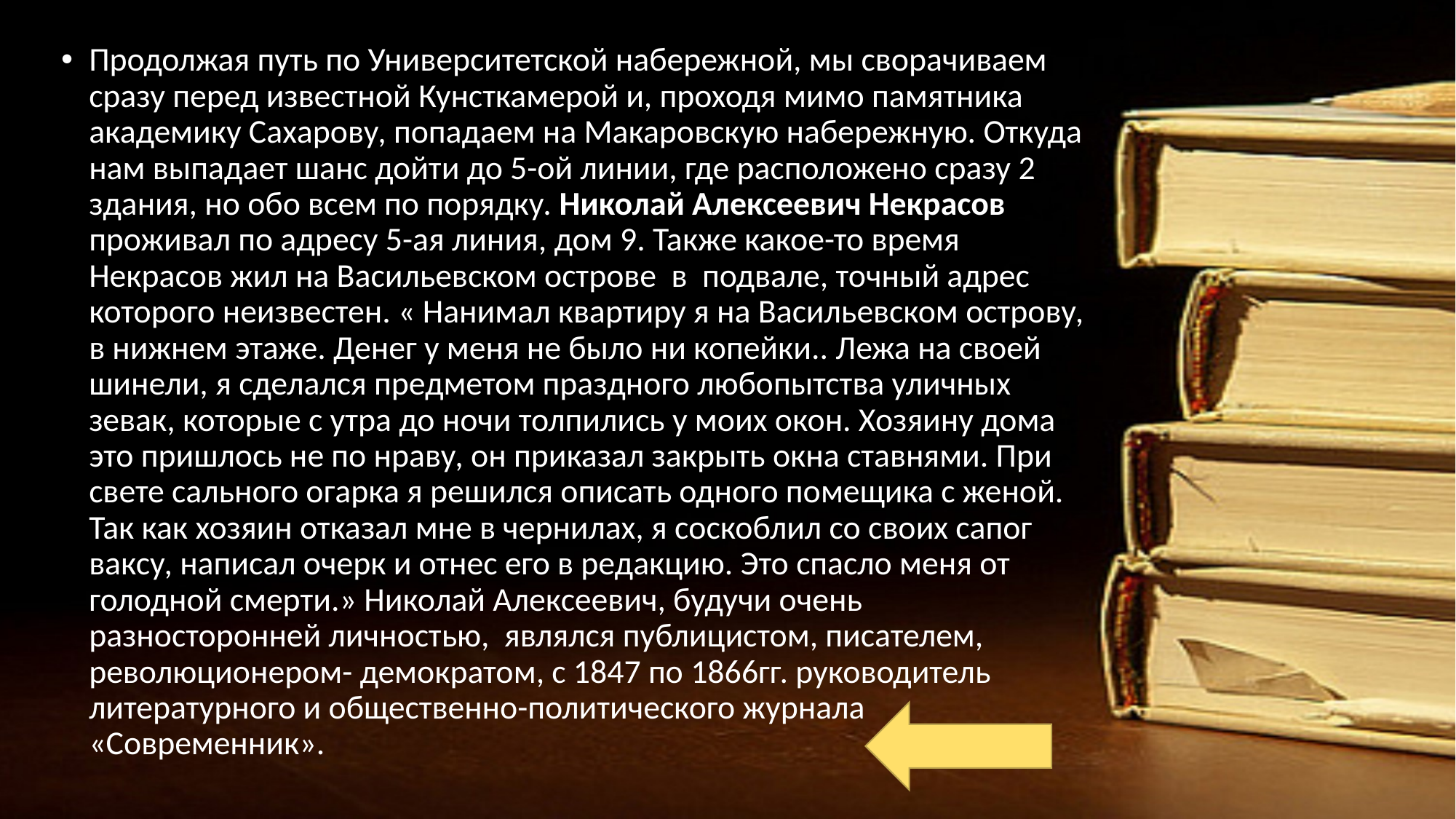

Продолжая путь по Университетской набережной, мы сворачиваем сразу перед известной Кунсткамерой и, проходя мимо памятника академику Сахарову, попадаем на Макаровскую набережную. Откуда нам выпадает шанс дойти до 5-ой линии, где расположено сразу 2 здания, но обо всем по порядку. Николай Алексеевич Некрасов проживал по адресу 5-ая линия, дом 9. Также какое-то время Некрасов жил на Васильевском острове  в  подвале, точный адрес которого неизвестен. « Нанимал квартиру я на Васильевском острову, в нижнем этаже. Денег у меня не было ни копейки.. Лежа на своей шинели, я сделался предметом праздного любопытства уличных зевак, которые с утра до ночи толпились у моих окон. Хозяину дома это пришлось не по нраву, он приказал закрыть окна ставнями. При свете сального огарка я решился описать одного помещика с женой. Так как хозяин отказал мне в чернилах, я соскоблил со своих сапог ваксу, написал очерк и отнес его в редакцию. Это спасло меня от голодной смерти.» Николай Алексеевич, будучи очень разносторонней личностью,  являлся публицистом, писателем, революционером- демократом, с 1847 по 1866гг. руководитель литературного и общественно-политического журнала «Современник».